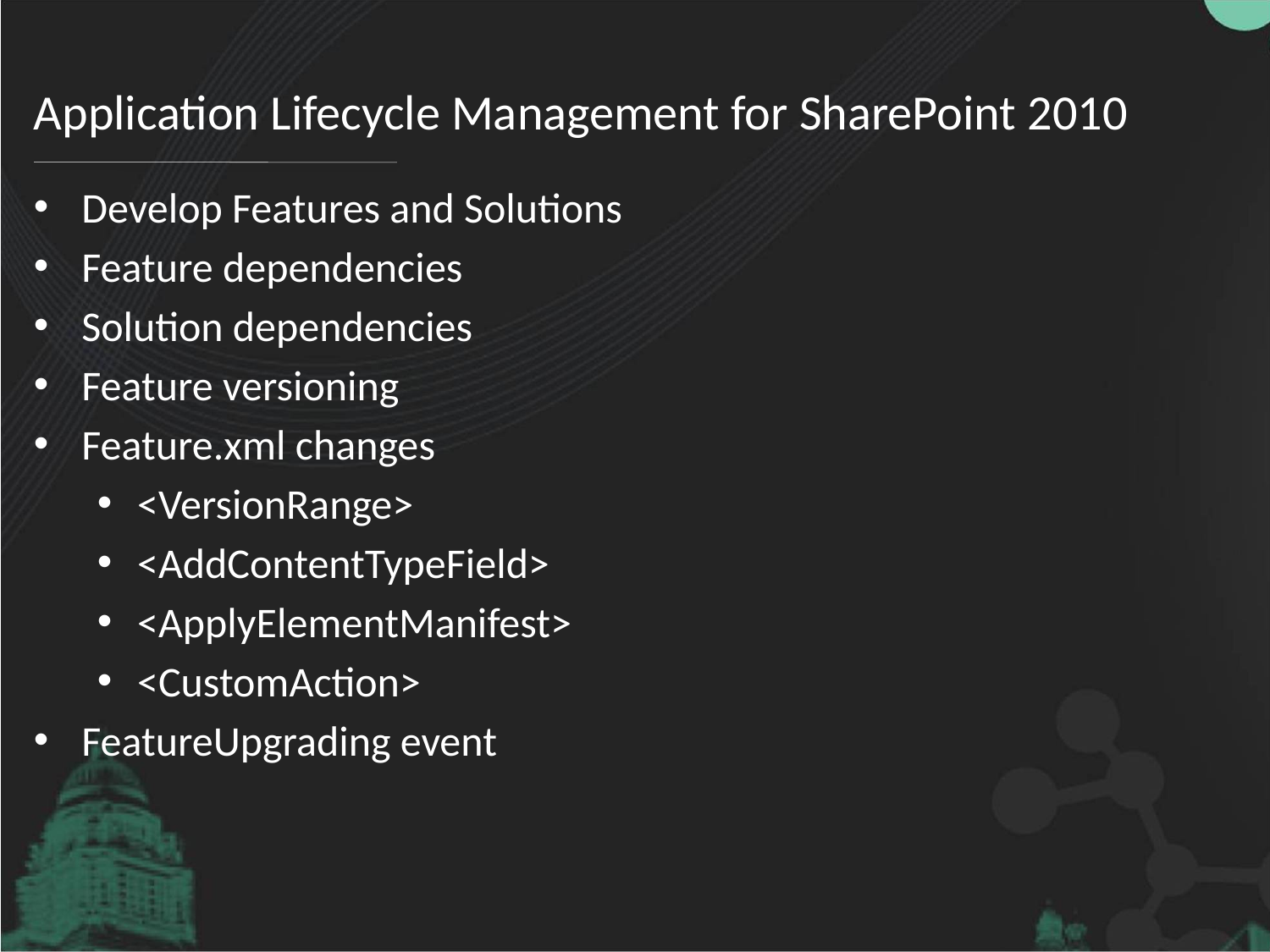

# Application Lifecycle Management for SharePoint 2010
Develop Features and Solutions
Feature dependencies
Solution dependencies
Feature versioning
Feature.xml changes
<VersionRange>
<AddContentTypeField>
<ApplyElementManifest>
<CustomAction>
FeatureUpgrading event